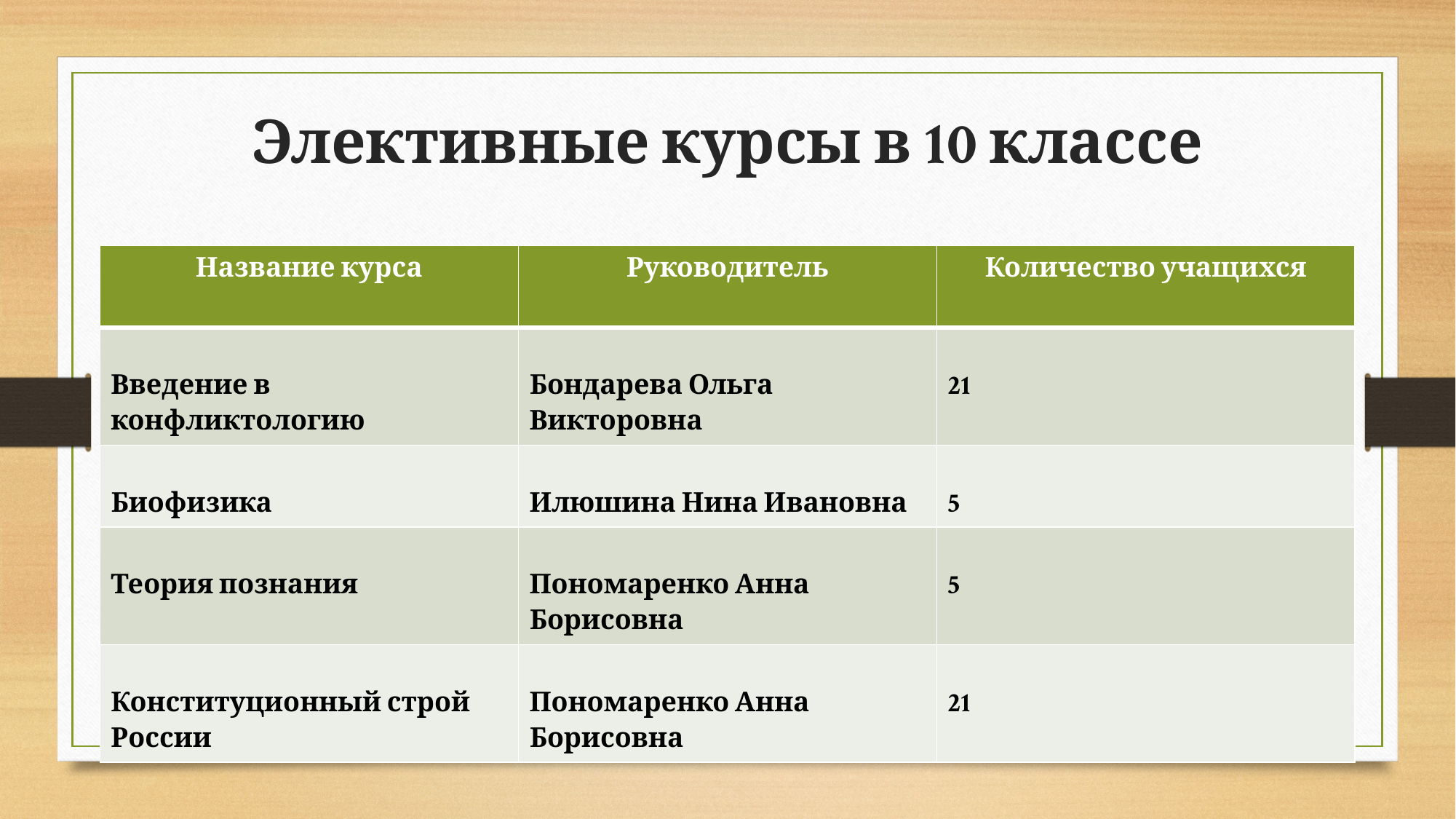

# Элективные курсы в 10 классе
| Название курса | Руководитель | Количество учащихся |
| --- | --- | --- |
| Введение в конфликтологию | Бондарева Ольга Викторовна | 21 |
| Биофизика | Илюшина Нина Ивановна | 5 |
| Теория познания | Пономаренко Анна Борисовна | 5 |
| Конституционный строй России | Пономаренко Анна Борисовна | 21 |